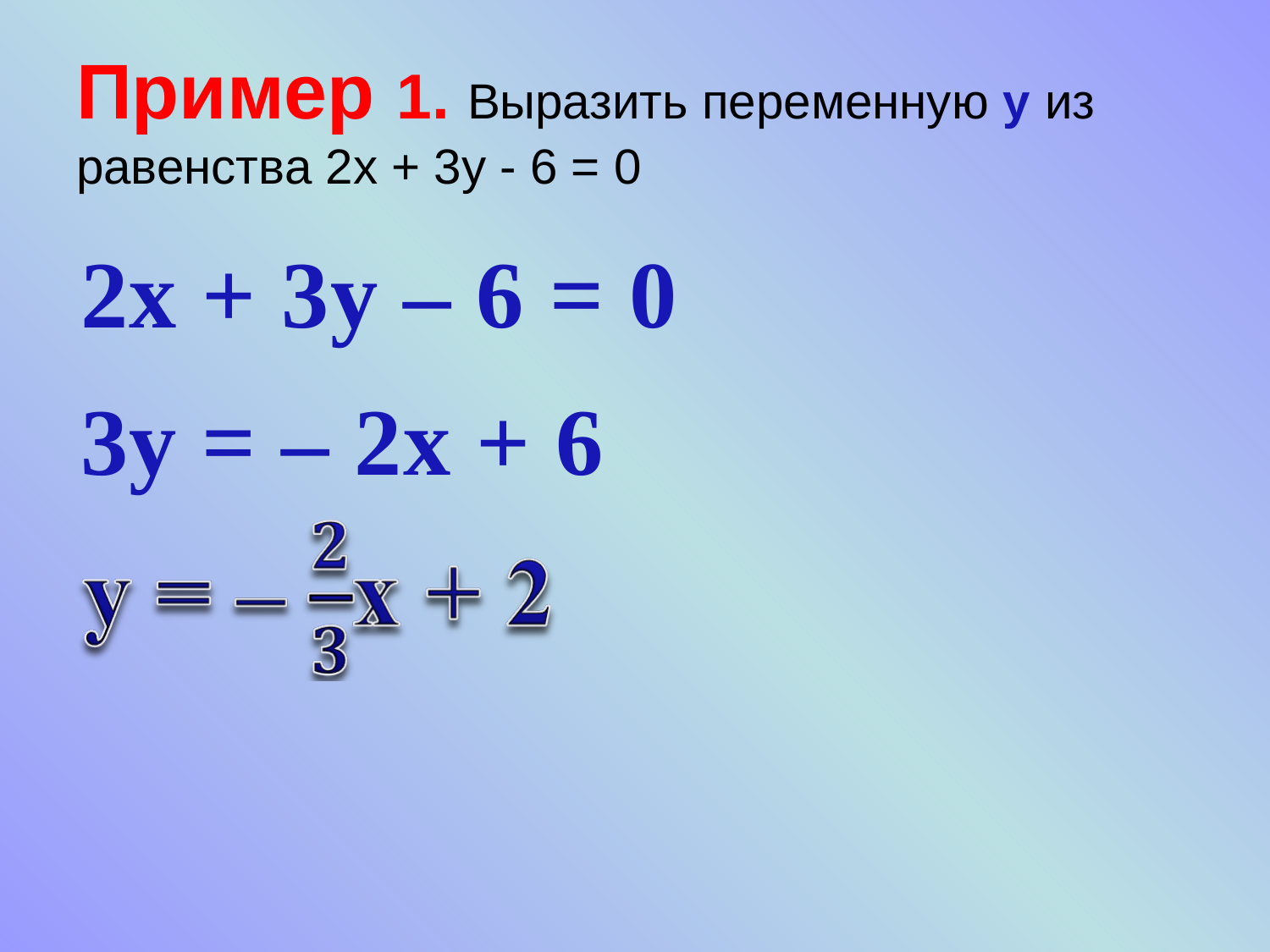

# Пример 1. Выразить переменную у из равенства 2х + 3у - 6 = 0
2х + 3у – 6 = 0
3у = – 2х + 6